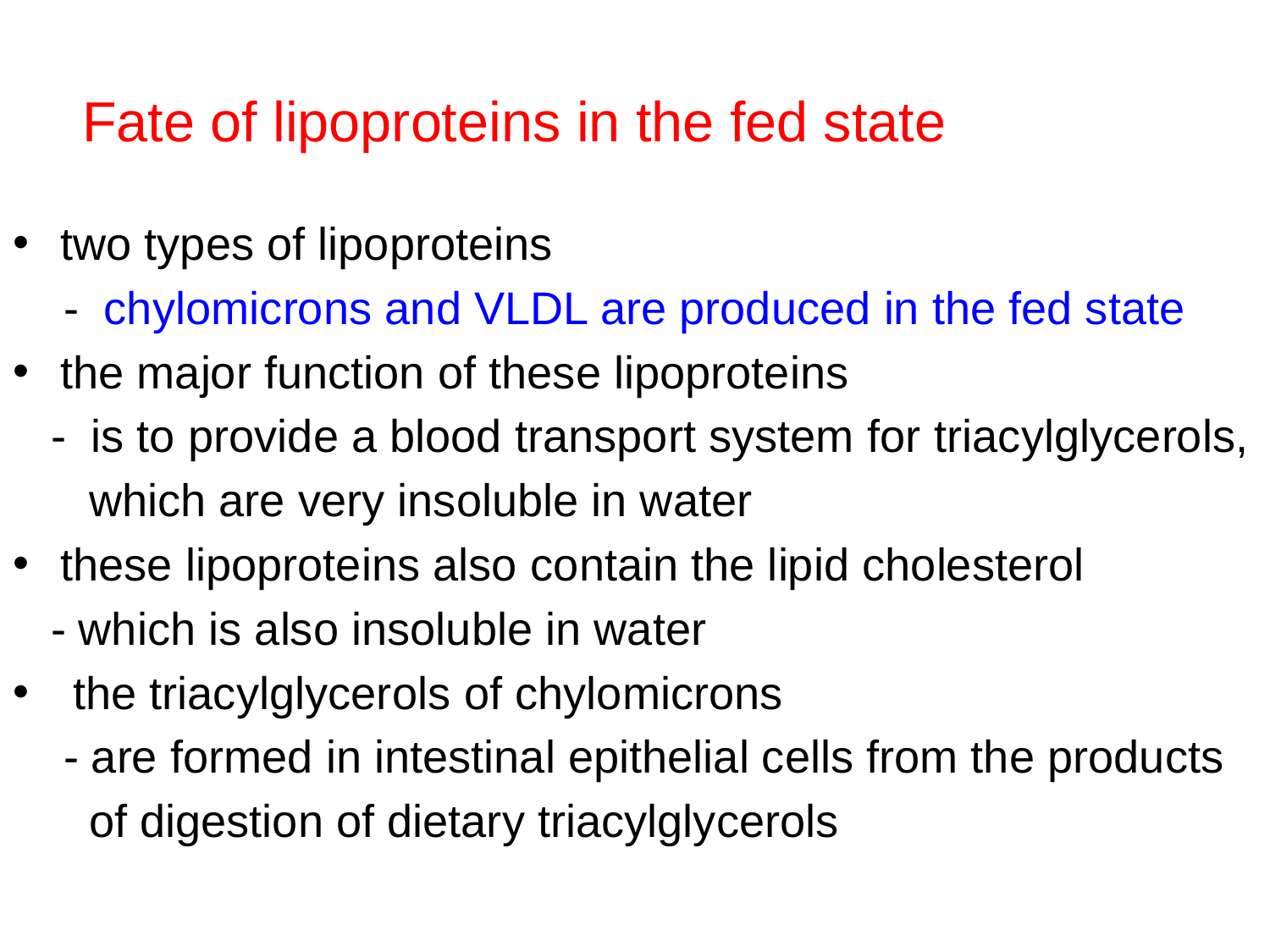

# Fate of lipoproteins in the fed state
two types of lipoproteins
    -  chylomicrons and VLDL are produced in the fed state
the major function of these lipoproteins
   -  is to provide a blood transport system for triacylglycerols,
      which are very insoluble in water
these lipoproteins also contain the lipid cholesterol
   - which is also insoluble in water
 the triacylglycerols of chylomicrons
    - are formed in intestinal epithelial cells from the products
      of digestion of dietary triacylglycerols